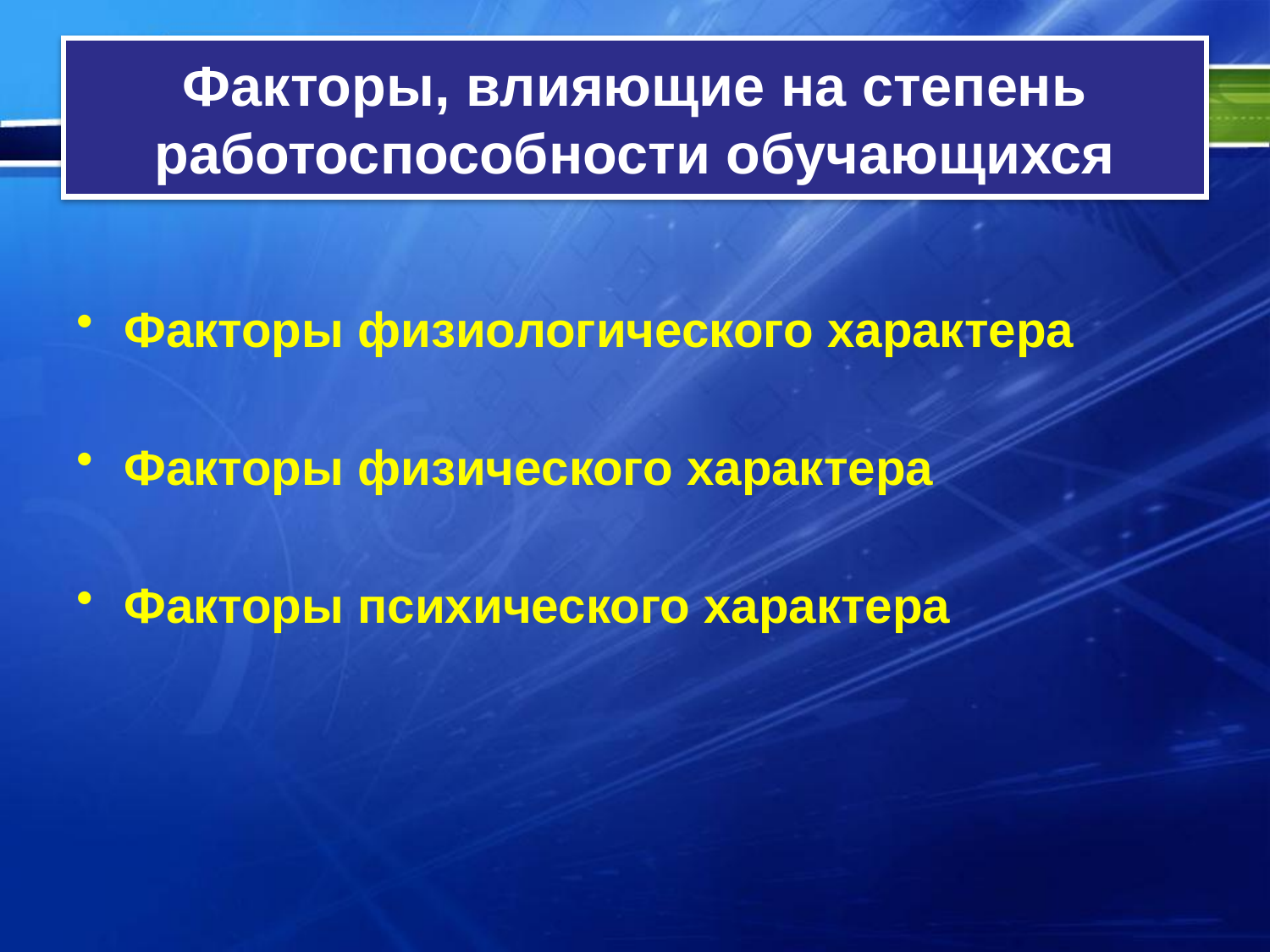

# Факторы, влияющие на степень работоспособности обучающихся

Факторы физиологического характера

Факторы физического характера

Факторы психического характера